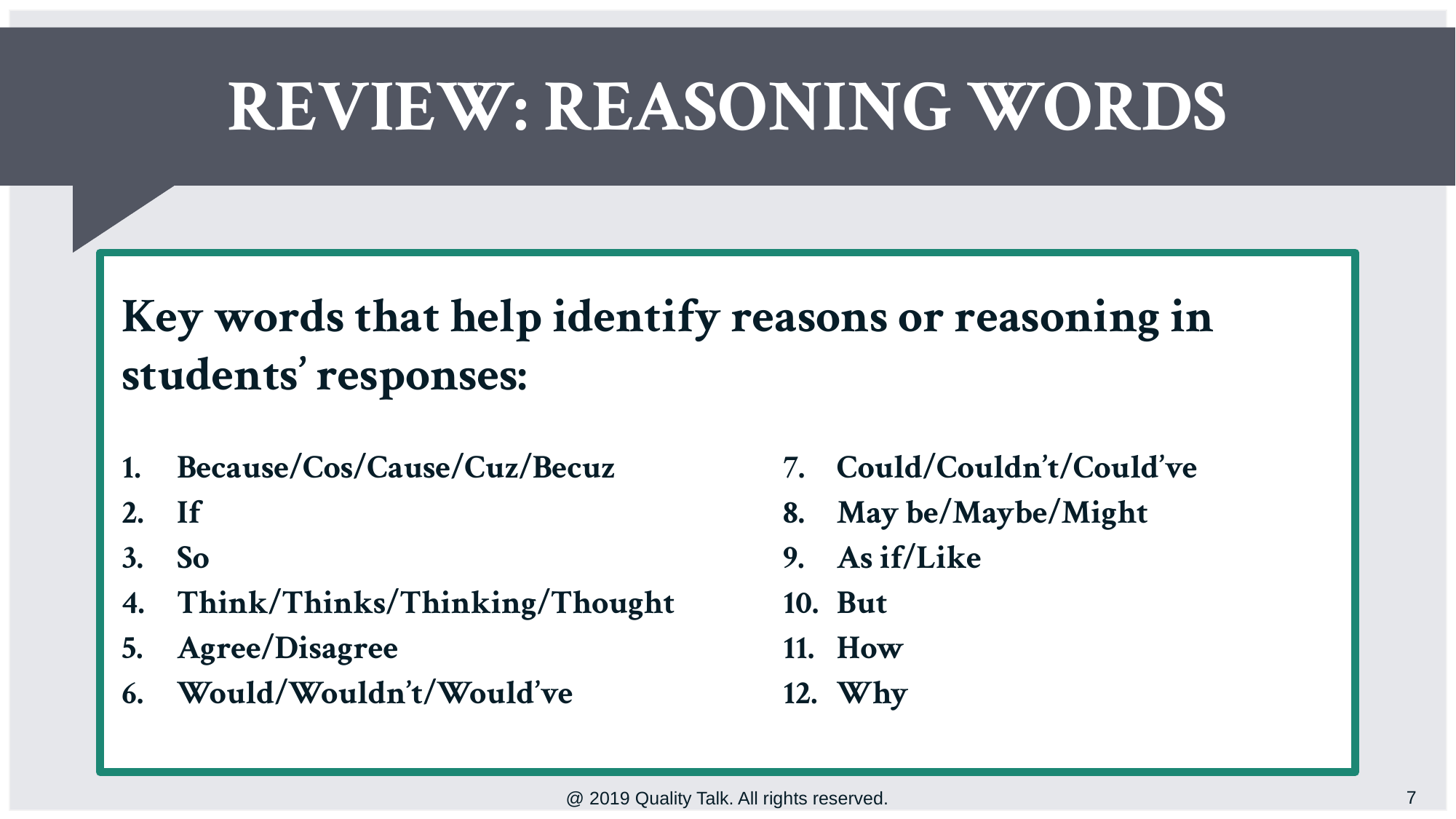

# REVIEW: REASONING WORDS

Because/Cos/Cause/Cuz/Becuz
If
So
Think/Thinks/Thinking/Thought
Agree/Disagree
Would/Wouldn’t/Would’ve
Could/Couldn’t/Could’ve
May be/Maybe/Might
As if/Like
But
How
Why
Key words that help identify reasons or reasoning in students’ responses:

7
@ 2019 Quality Talk. All rights reserved.